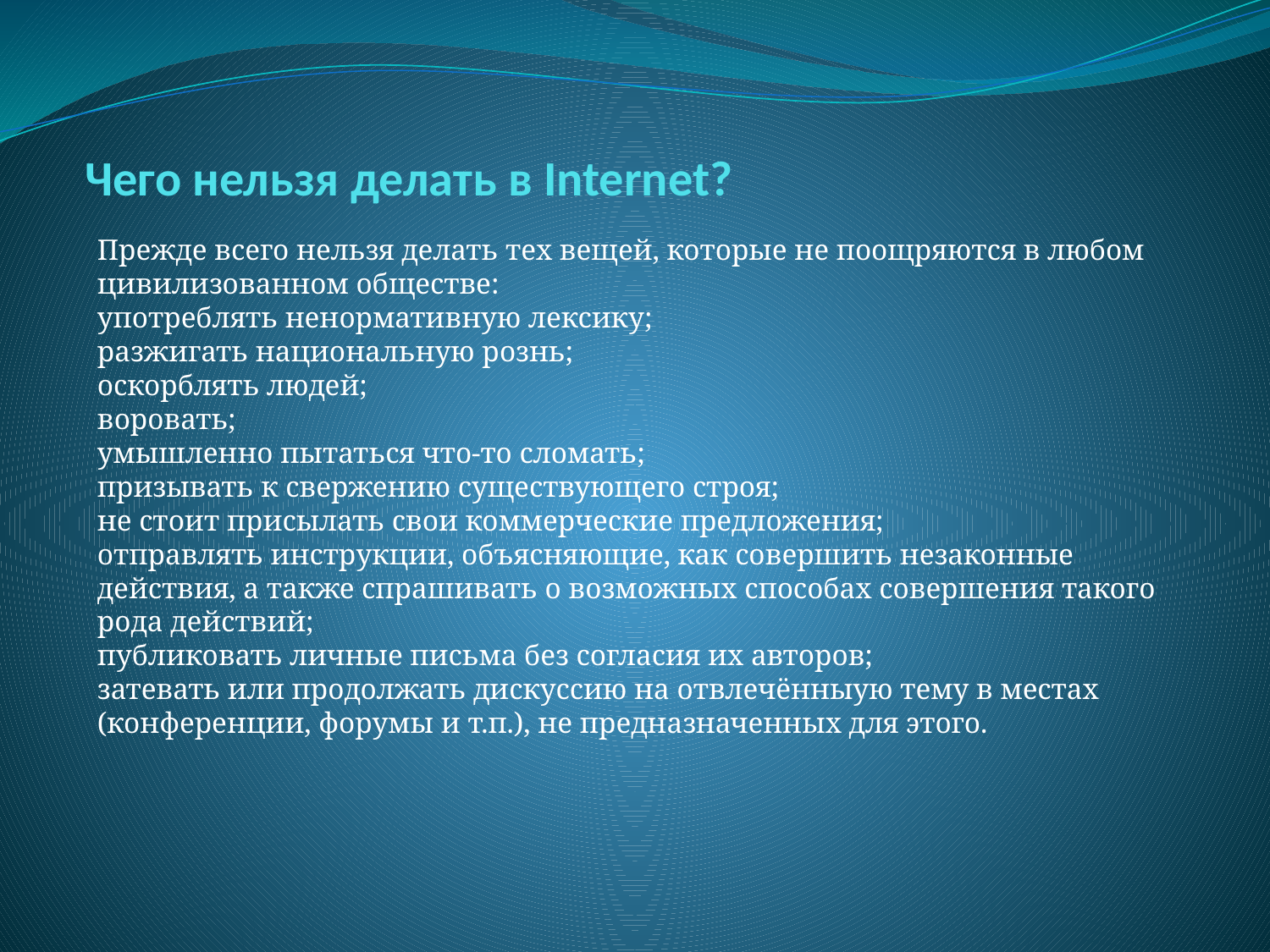

# Чего нельзя делать в Internet?
Прежде всего нельзя делать тех вещей, которые не поощряются в любом цивилизованном обществе:
употреблять ненормативную лексику;
разжигать национальную рознь;
оскорблять людей;
воровать;
умышленно пытаться что-то сломать;
призывать к свержению существующего строя;
не стоит присылать свои коммерческие предложения;
отправлять инструкции, объясняющие, как совершить незаконные действия, а также спрашивать о возможных способах совершения такого рода действий;
публиковать личные письма без согласия их авторов;
затевать или продолжать дискуссию на отвлечённыую тему в местах (конференции, форумы и т.п.), не предназначенных для этого.